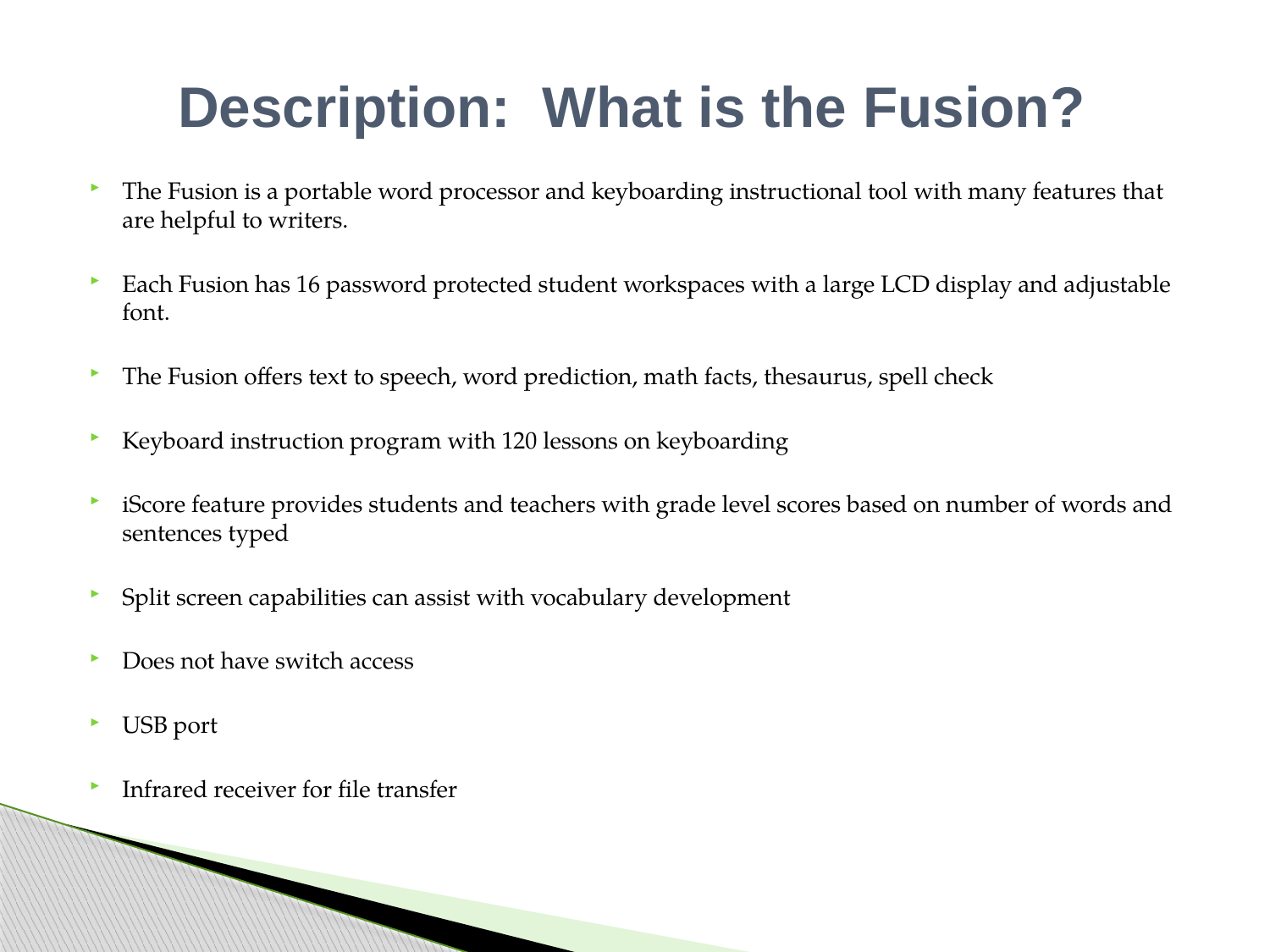

# Description:  What is the Fusion?
The Fusion is a portable word processor and keyboarding instructional tool with many features that are helpful to writers.

Each Fusion has 16 password protected student workspaces with a large LCD display and adjustable font.

The Fusion offers text to speech, word prediction, math facts, thesaurus, spell check

Keyboard instruction program with 120 lessons on keyboarding

iScore feature provides students and teachers with grade level scores based on number of words and sentences typed

Split screen capabilities can assist with vocabulary development

Does not have switch access

USB port

Infrared receiver for file transfer